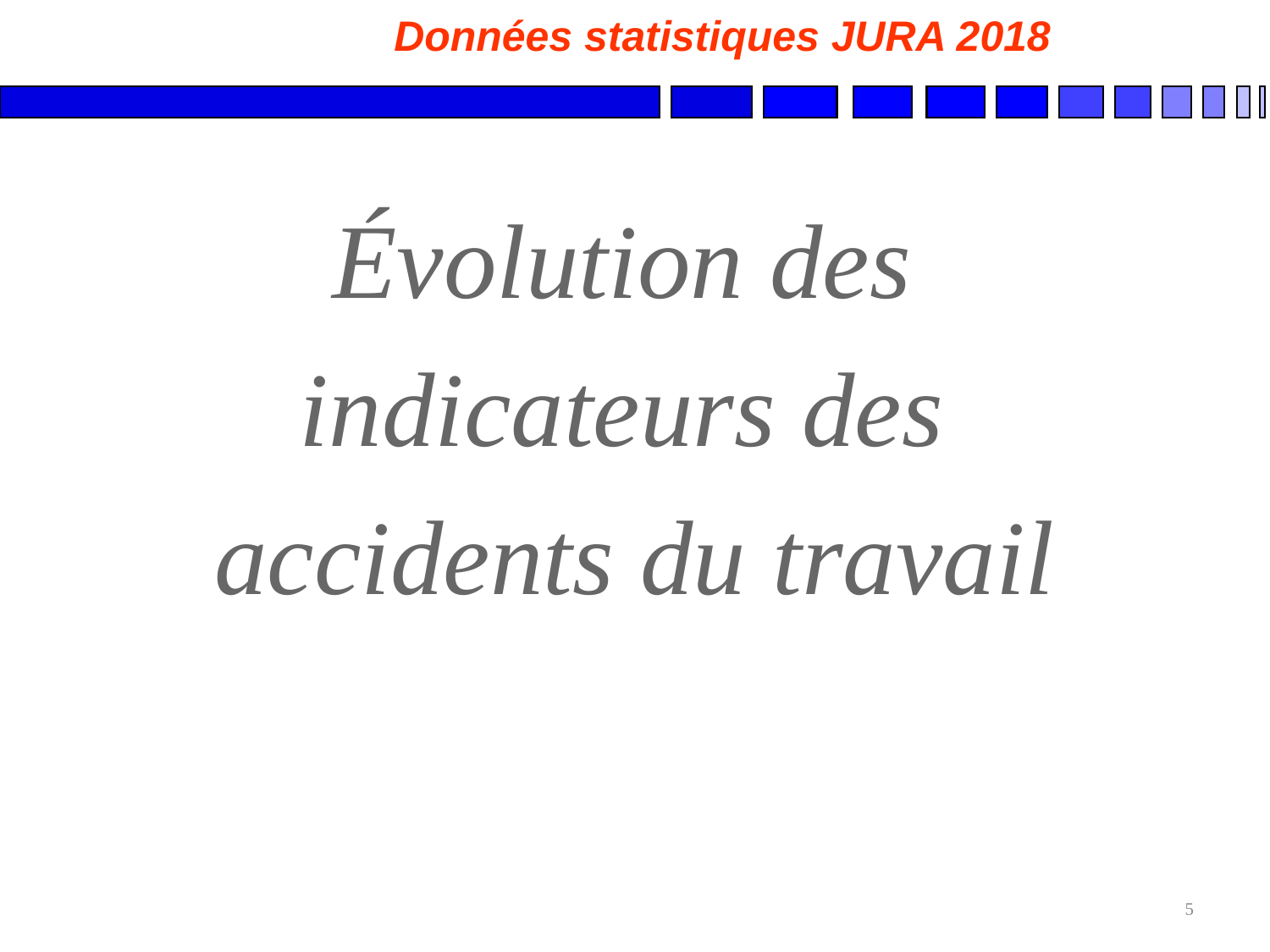

Données statistiques JURA 2018

Évolution des
indicateurs des
accidents du travail
5